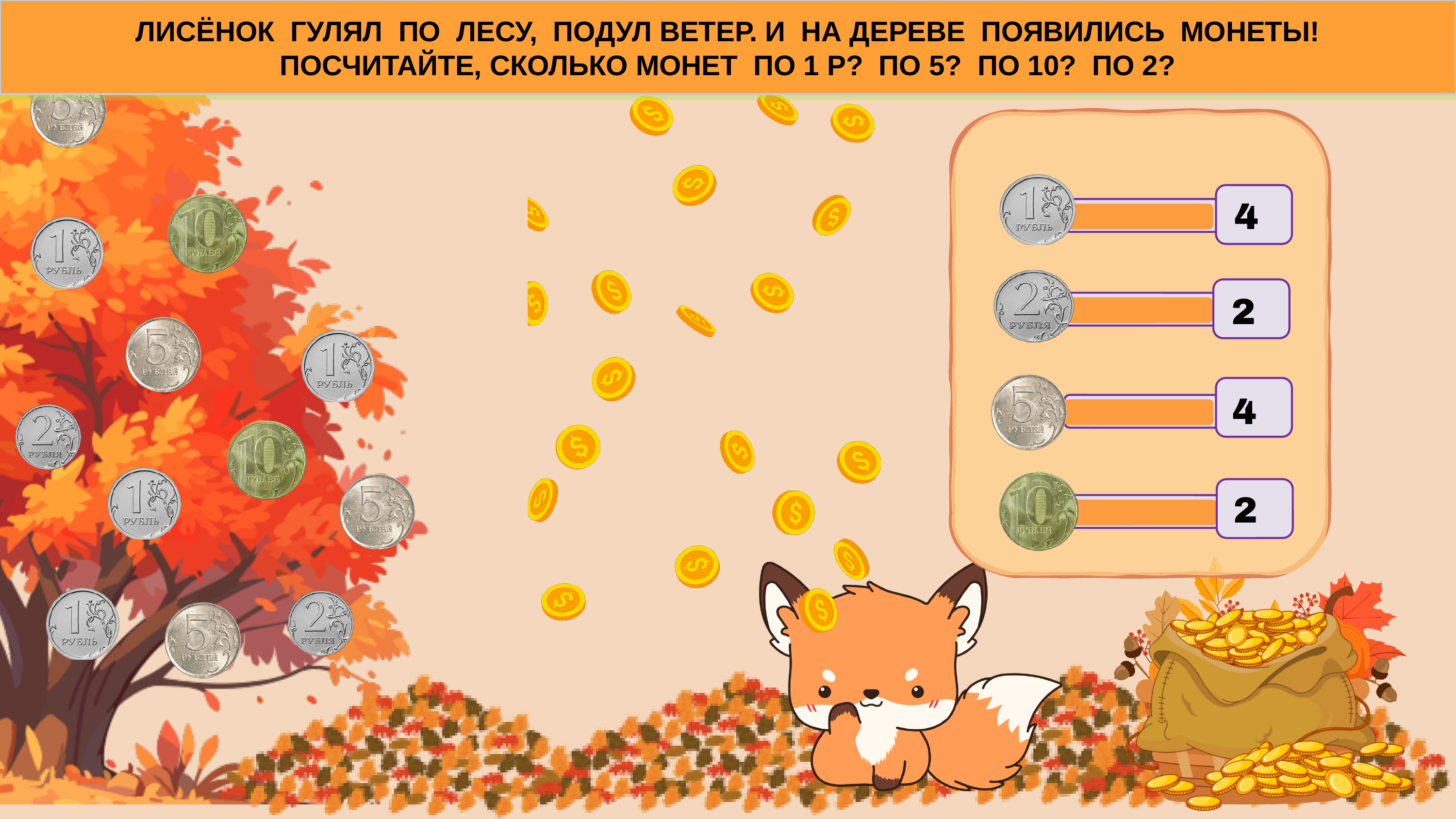

ЛИСЁНОК  ГУЛЯЛ  ПО  ЛЕСУ,  ПОДУЛ ВЕТЕР. И  НА ДЕРЕВЕ  ПОЯВИЛИСЬ  МОНЕТЫ!
ПОСЧИТАЙТЕ, СКОЛЬКО МОНЕТ  ПО 1 Р?  ПО 5?  ПО 10?  ПО 2?

4

2

4

2